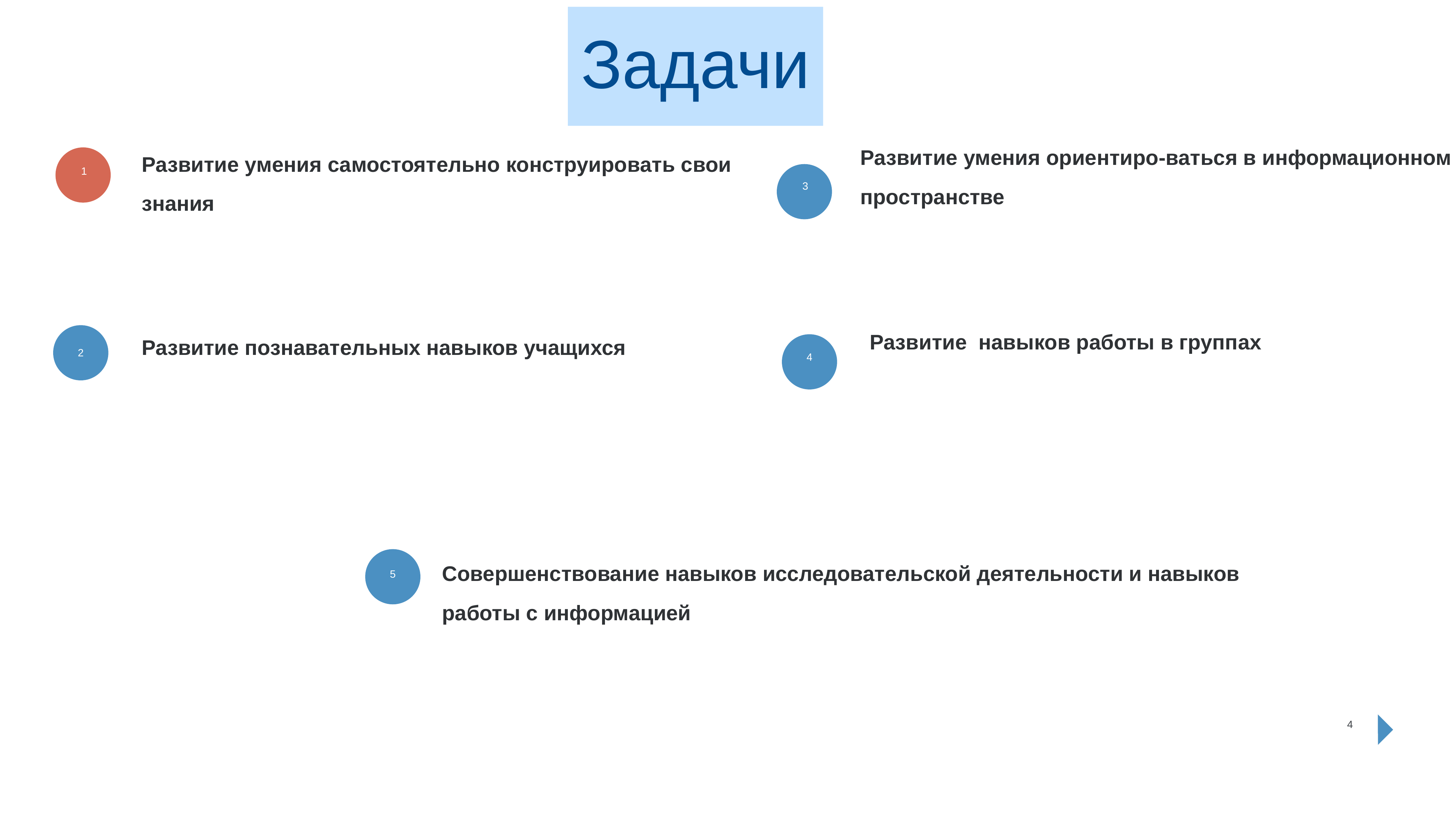

# Задачи
Развитие умения ориентиро-ваться в информационном пространстве
Развитие умения самостоятельно конструировать свои знания

1

3
Развитие  навыков работы в группах
Развитие познавательных навыков учащихся

2
4
Совершенствование навыков исследовательской деятельности и навыков работы с информацией

5
4